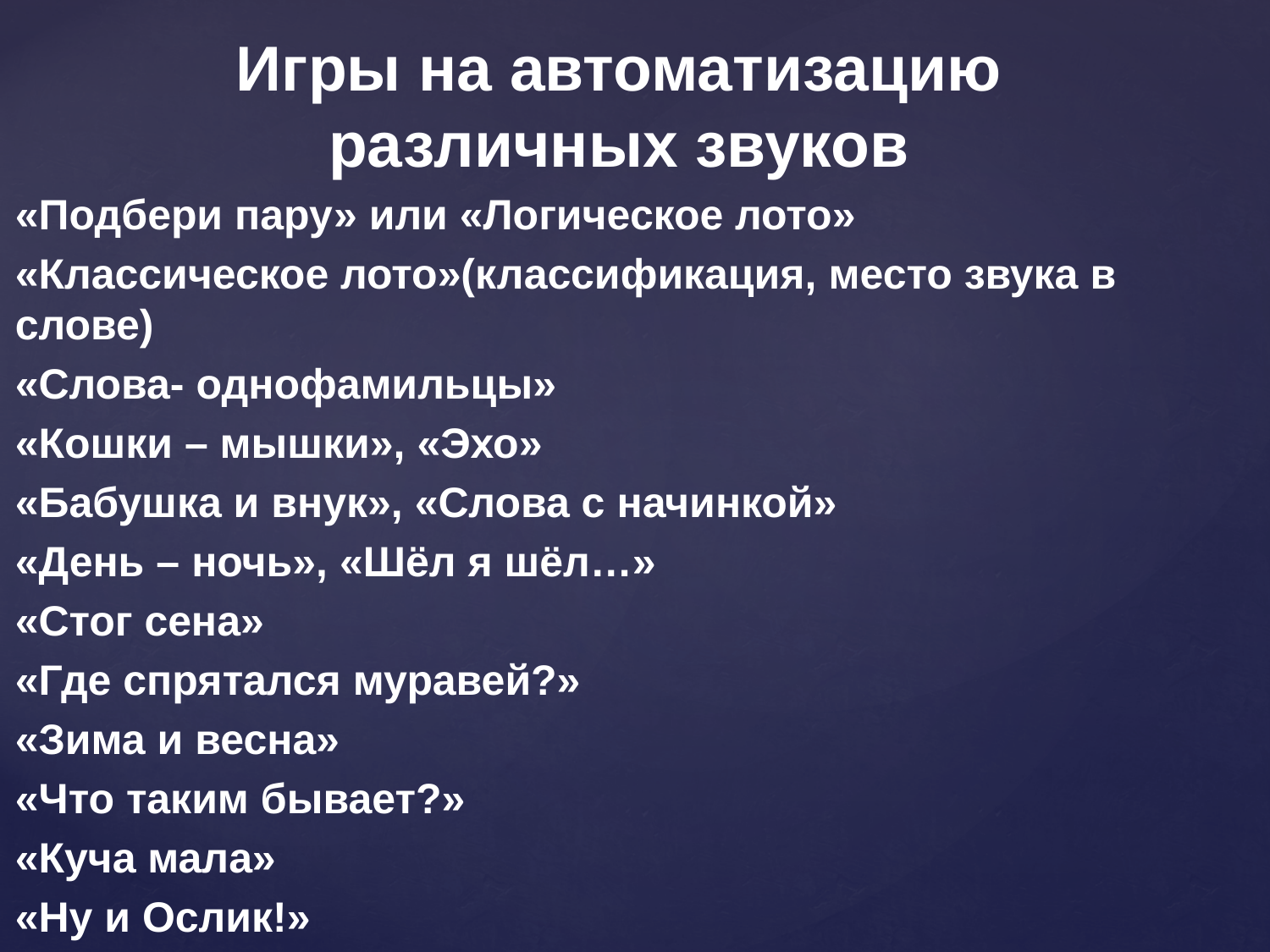

# Игры на автоматизацию различных звуков
«Подбери пару» или «Логическое лото»
«Классическое лото»(классификация, место звука в слове)
«Слова- однофамильцы»
«Кошки – мышки», «Эхо»
«Бабушка и внук», «Слова с начинкой»
«День – ночь», «Шёл я шёл…»
«Стог сена»
«Где спрятался муравей?»
«Зима и весна»
«Что таким бывает?»
«Куча мала»
«Ну и Ослик!»